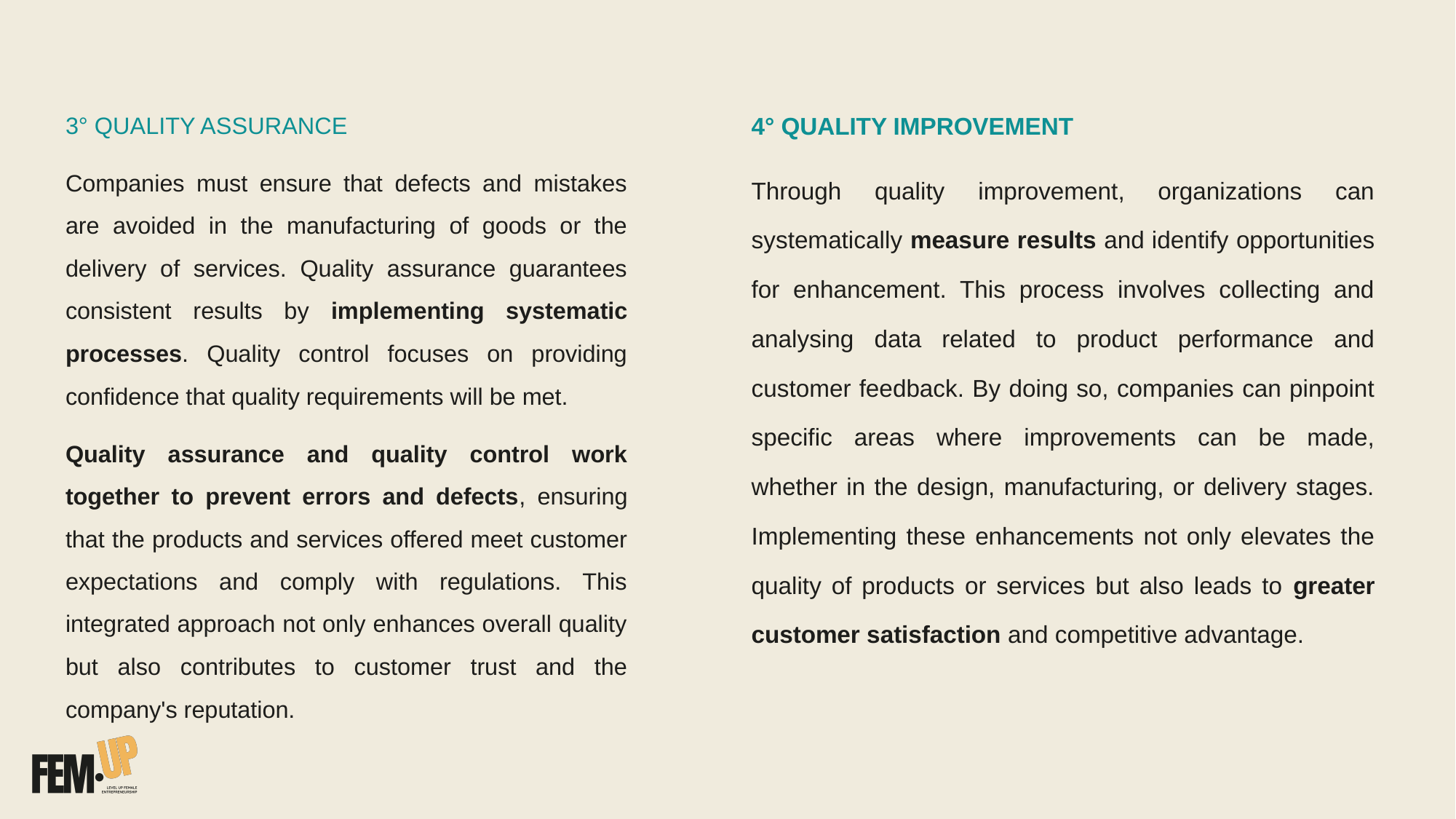

4° QUALITY IMPROVEMENT
Through quality improvement, organizations can systematically measure results and identify opportunities for enhancement. This process involves collecting and analysing data related to product performance and customer feedback. By doing so, companies can pinpoint specific areas where improvements can be made, whether in the design, manufacturing, or delivery stages. Implementing these enhancements not only elevates the quality of products or services but also leads to greater customer satisfaction and competitive advantage.
3° QUALITY ASSURANCE
Companies must ensure that defects and mistakes are avoided in the manufacturing of goods or the delivery of services. Quality assurance guarantees consistent results by implementing systematic processes. Quality control focuses on providing confidence that quality requirements will be met.
Quality assurance and quality control work together to prevent errors and defects, ensuring that the products and services offered meet customer expectations and comply with regulations. This integrated approach not only enhances overall quality but also contributes to customer trust and the company's reputation.